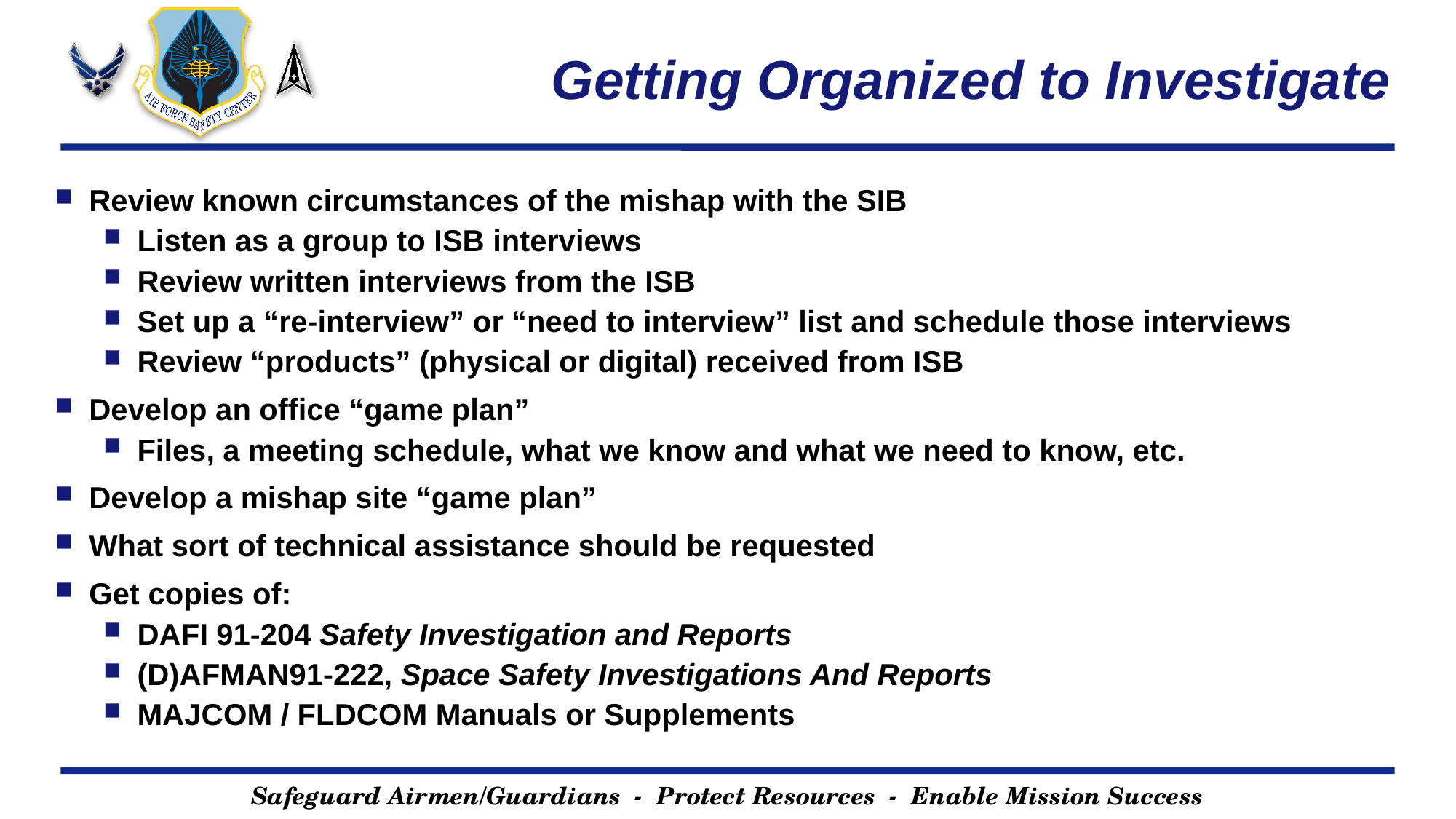

# Getting Organized to Investigate
Review known circumstances of the mishap with the SIB
Listen as a group to ISB interviews
Review written interviews from the ISB
Set up a “re-interview” or “need to interview” list and schedule those interviews
Review “products” (physical or digital) received from ISB
Develop an office “game plan”
Files, a meeting schedule, what we know and what we need to know, etc.
Develop a mishap site “game plan”
What sort of technical assistance should be requested
Get copies of:
DAFI 91-204 Safety Investigation and Reports
(D)AFMAN91-222, Space Safety Investigations And Reports
MAJCOM / FLDCOM Manuals or Supplements